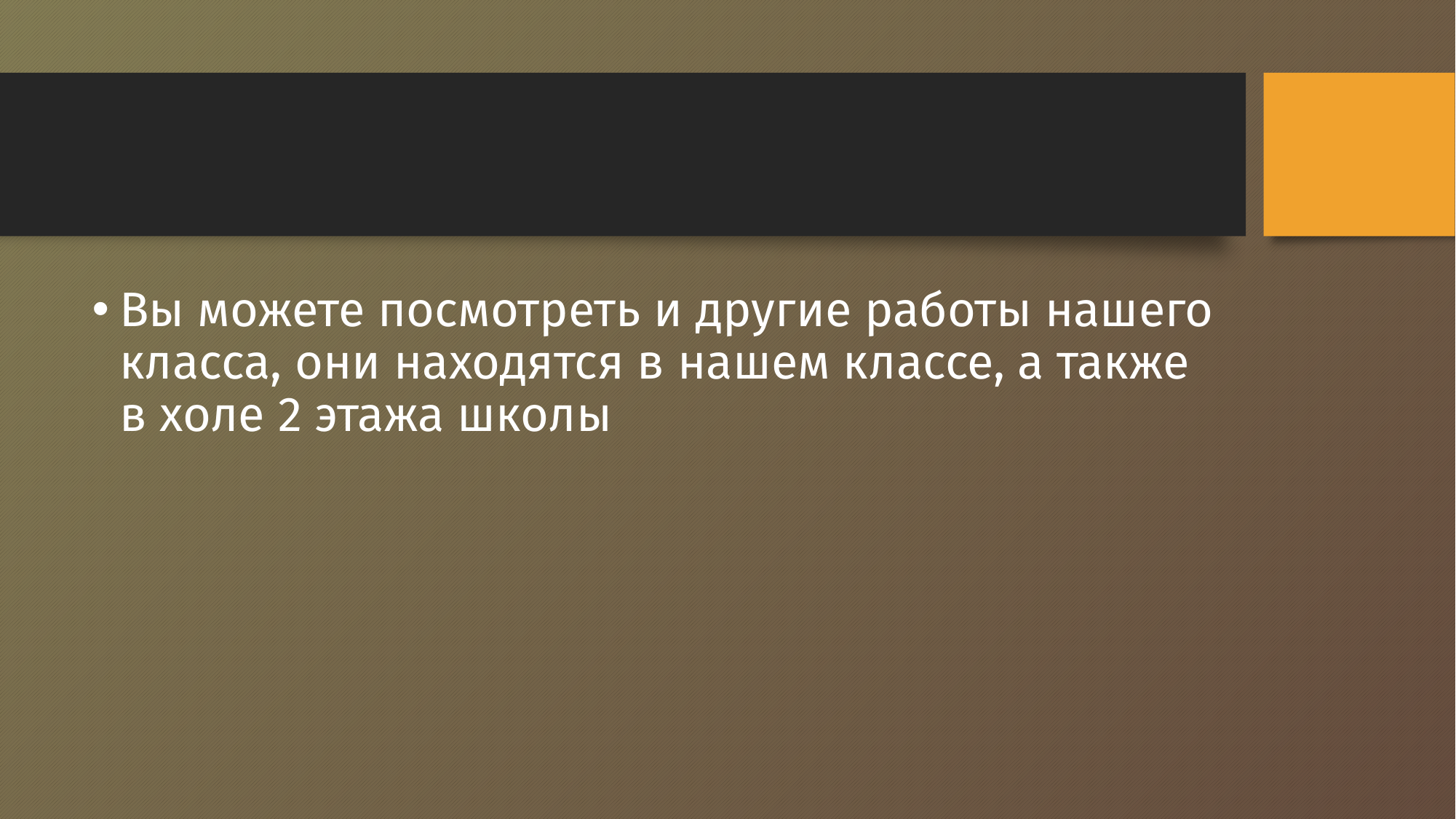

#
Вы можете посмотреть и другие работы нашего класса, они находятся в нашем классе, а также в холе 2 этажа школы